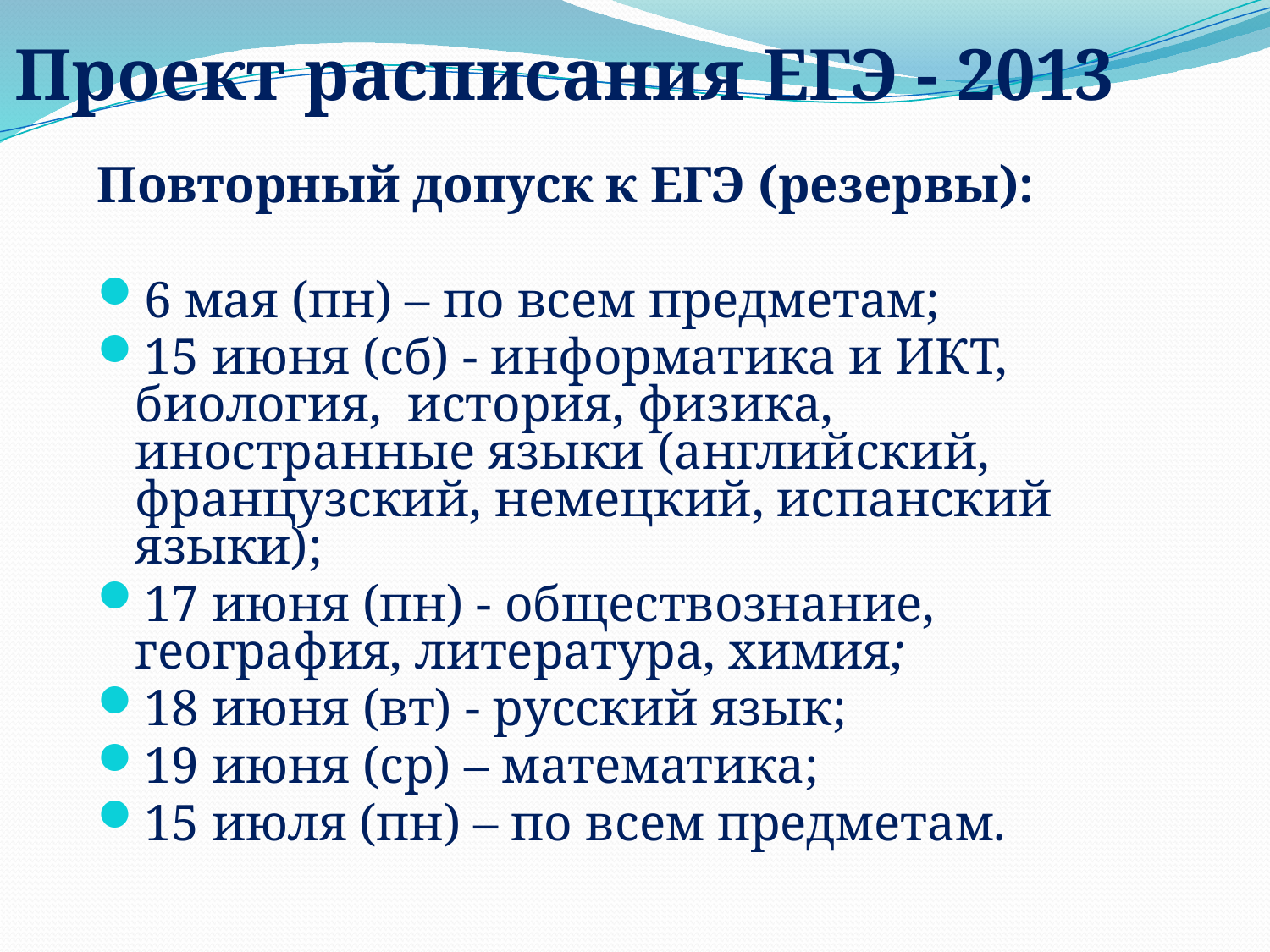

Проект расписания ЕГЭ - 2013
Повторный допуск к ЕГЭ (резервы):

6 мая (пн) – по всем предметам;
15 июня (сб) - информатика и ИКТ, биология,  история, физика,  иностранные языки (английский, французский, немецкий, испанский языки);
17 июня (пн) - обществознание,  география, литература, химия;
18 июня (вт) - русский язык;
19 июня (ср) – математика;
15 июля (пн) – по всем предметам.